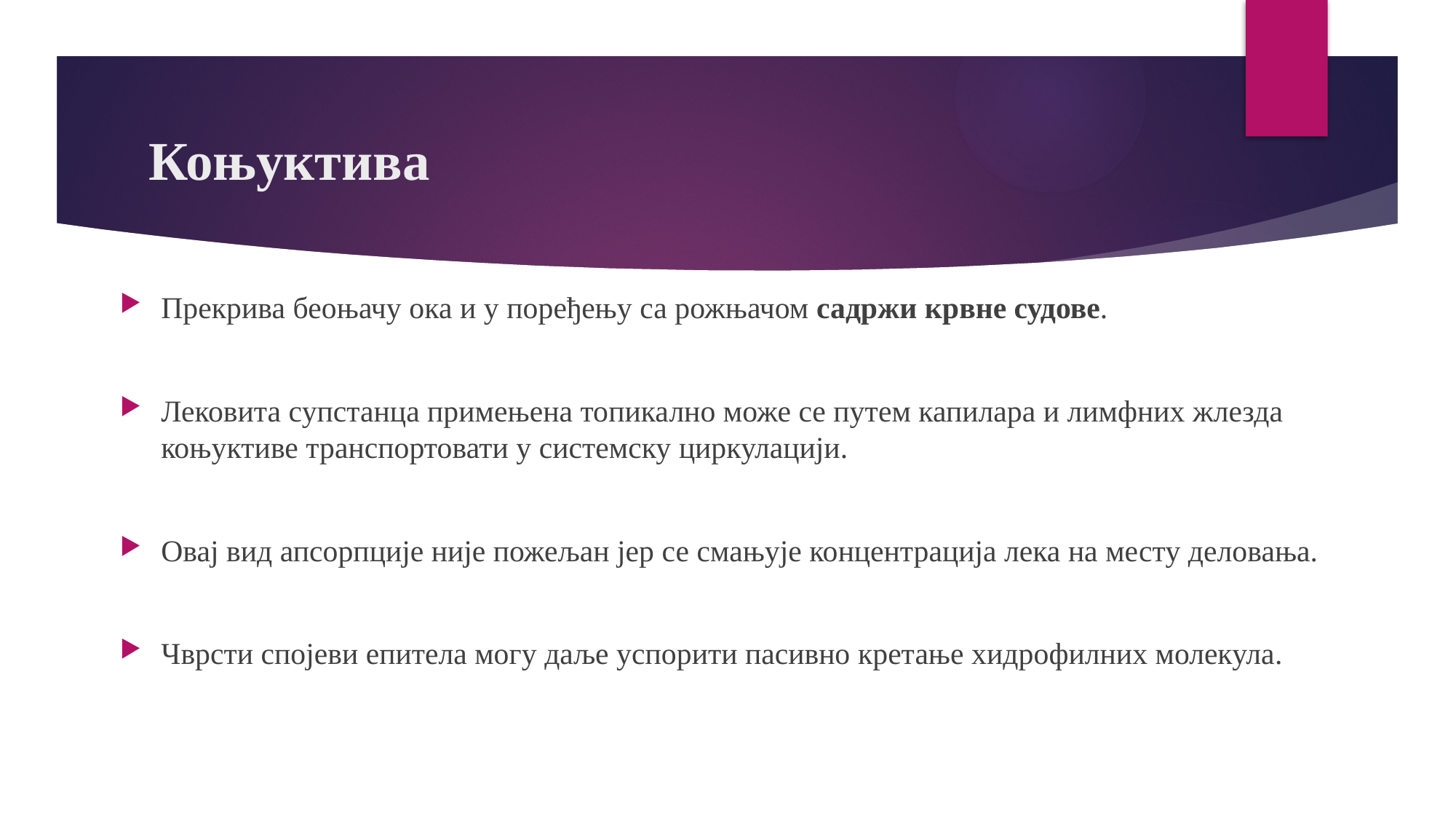

# Коњуктива
Прекрива беоњачу ока и у поређењу са рожњачом садржи крвне судове.

Лековита супстанца примењена топикално може се путем капилара и лимфних жлезда коњуктиве транспортовати у системску циркулацији.

Овај вид апсорпције није пожељан јер се смањује концентрација лека на месту деловања.

Чврсти спојеви епитела могу даље успорити пасивно кретање хидрофилних молекула.